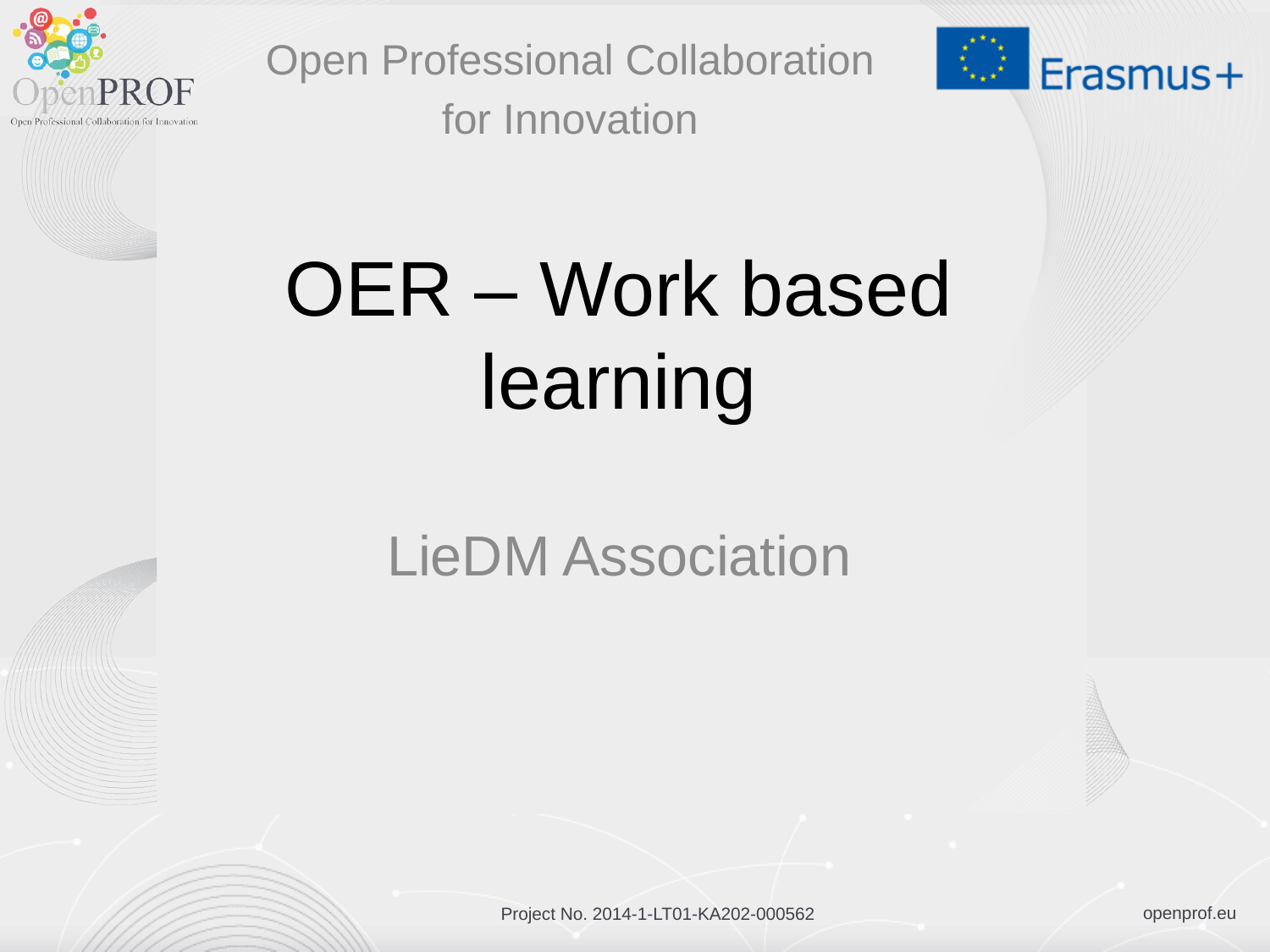

Open Professional Collaboration
for Innovation
# OER – Work based learning
LieDM Association